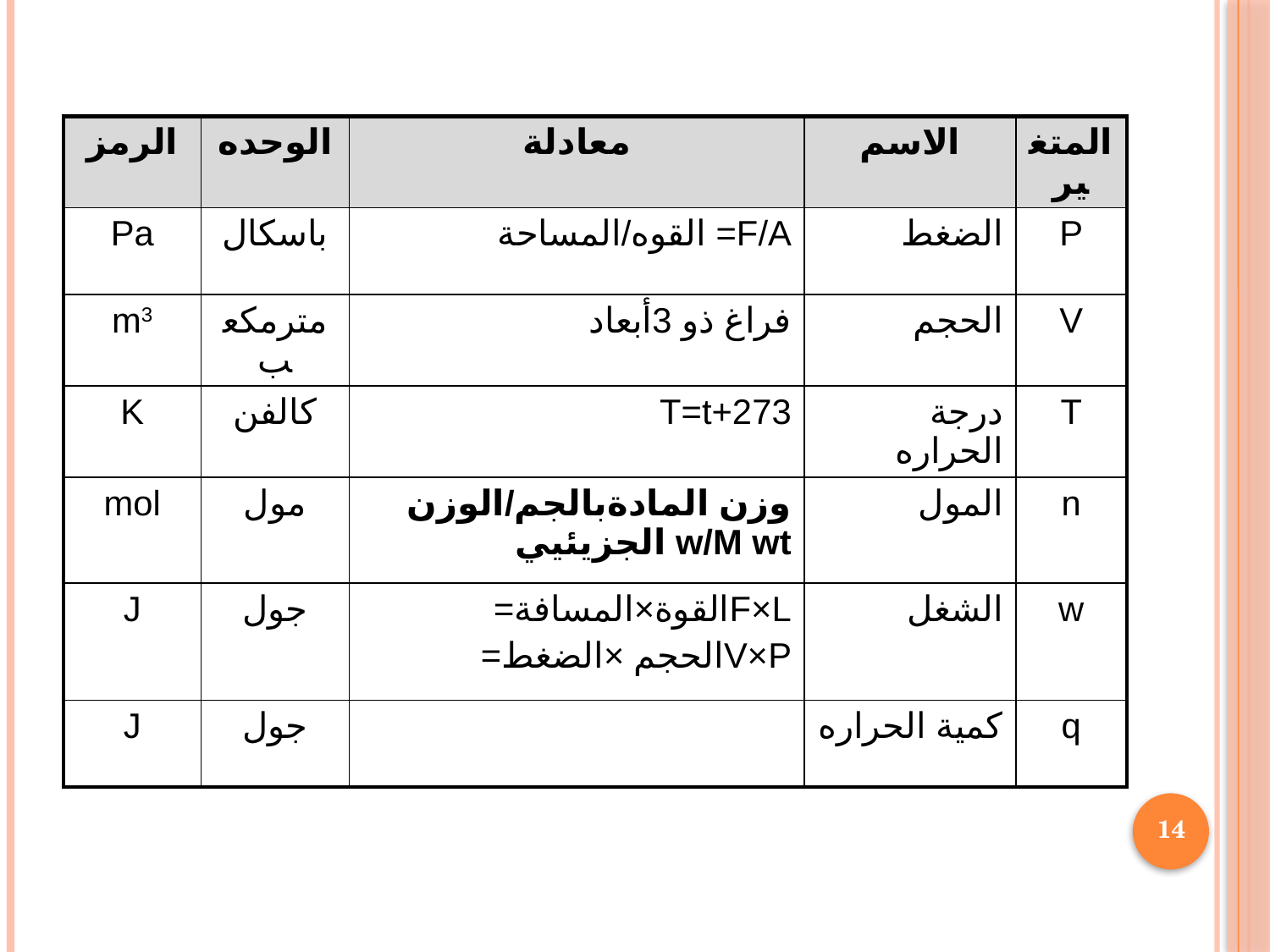

| الرمز | الوحده | معادلة | الاسم | المتغير |
| --- | --- | --- | --- | --- |
| Pa | باسكال | القوه/المساحة =F/A | الضغط | P |
| m3 | مترمكعب | فراغ ذو 3أبعاد | الحجم | V |
| K | كالفن | T=t+273 | درجة الحراره | T |
| mol | مول | وزن المادةبالجم/الوزن الجزيئيي w/M wt | المول | n |
| J | جول | =القوة×المسافةF×L =الحجم ×الضغطV×P | الشغل | w |
| J | جول |  | كمية الحراره | q |
14